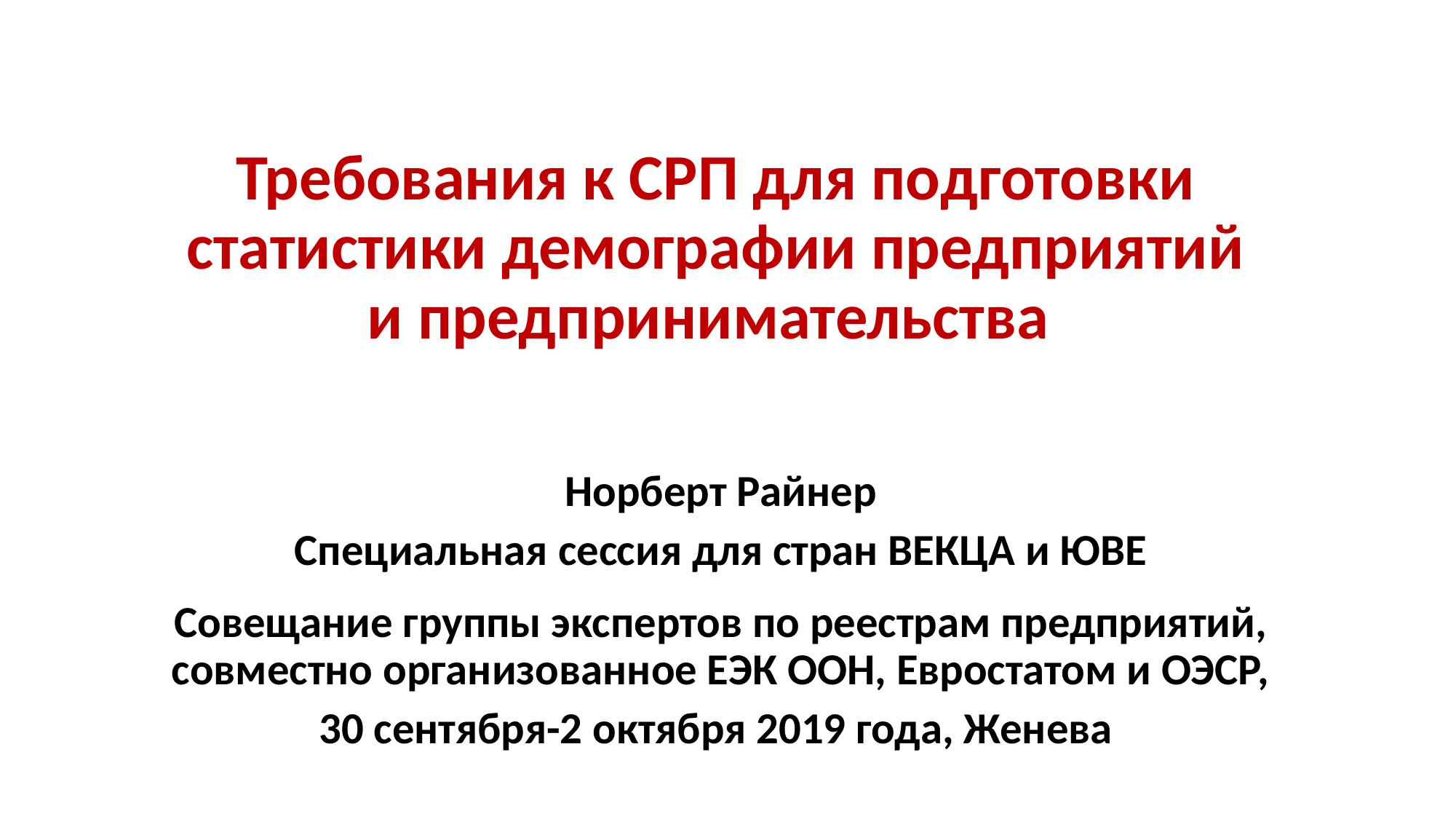

# Требования к СРП для подготовки статистики демографии предприятий и предпринимательства

Норберт Райнер
Специальная сессия для стран ВЕКЦА и ЮВЕ
Совещание группы экспертов по реестрам предприятий, совместно организованное ЕЭК ООН, Евростатом и ОЭСР,
30 сентября-2 октября 2019 года, Женева